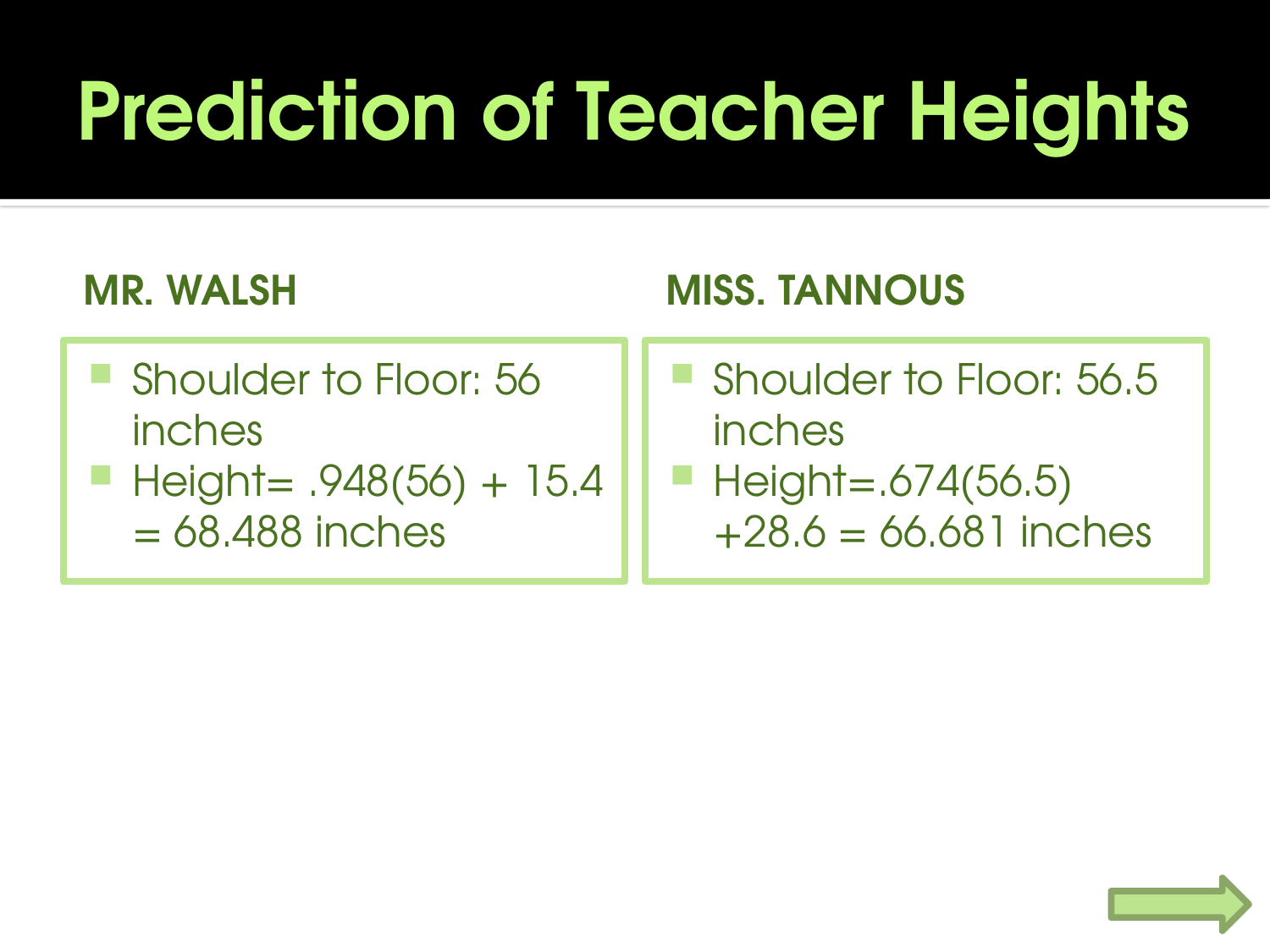

# Prediction of Teacher Heights
Mr. Walsh
Miss. tannous
Shoulder to Floor: 56 inches
Height= .948(56) + 15.4 = 68.488 inches

Shoulder to Floor: 56.5 inches
Height=.674(56.5) +28.6 = 66.681 inches